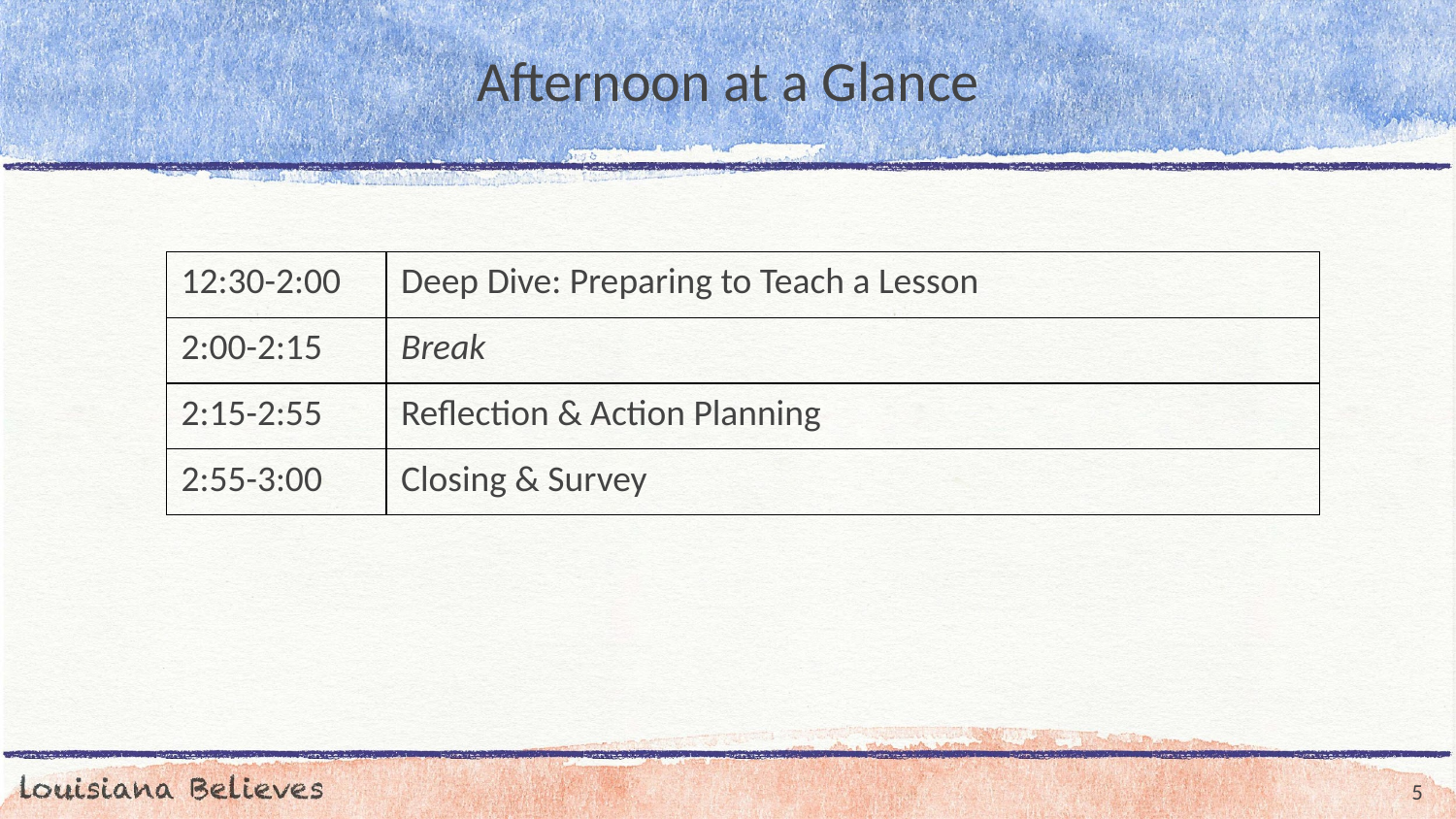

# Afternoon at a Glance
| 12:30-2:00 | Deep Dive: Preparing to Teach a Lesson |
| --- | --- |
| 2:00-2:15 | Break |
| 2:15-2:55 | Reflection & Action Planning |
| 2:55-3:00 | Closing & Survey |